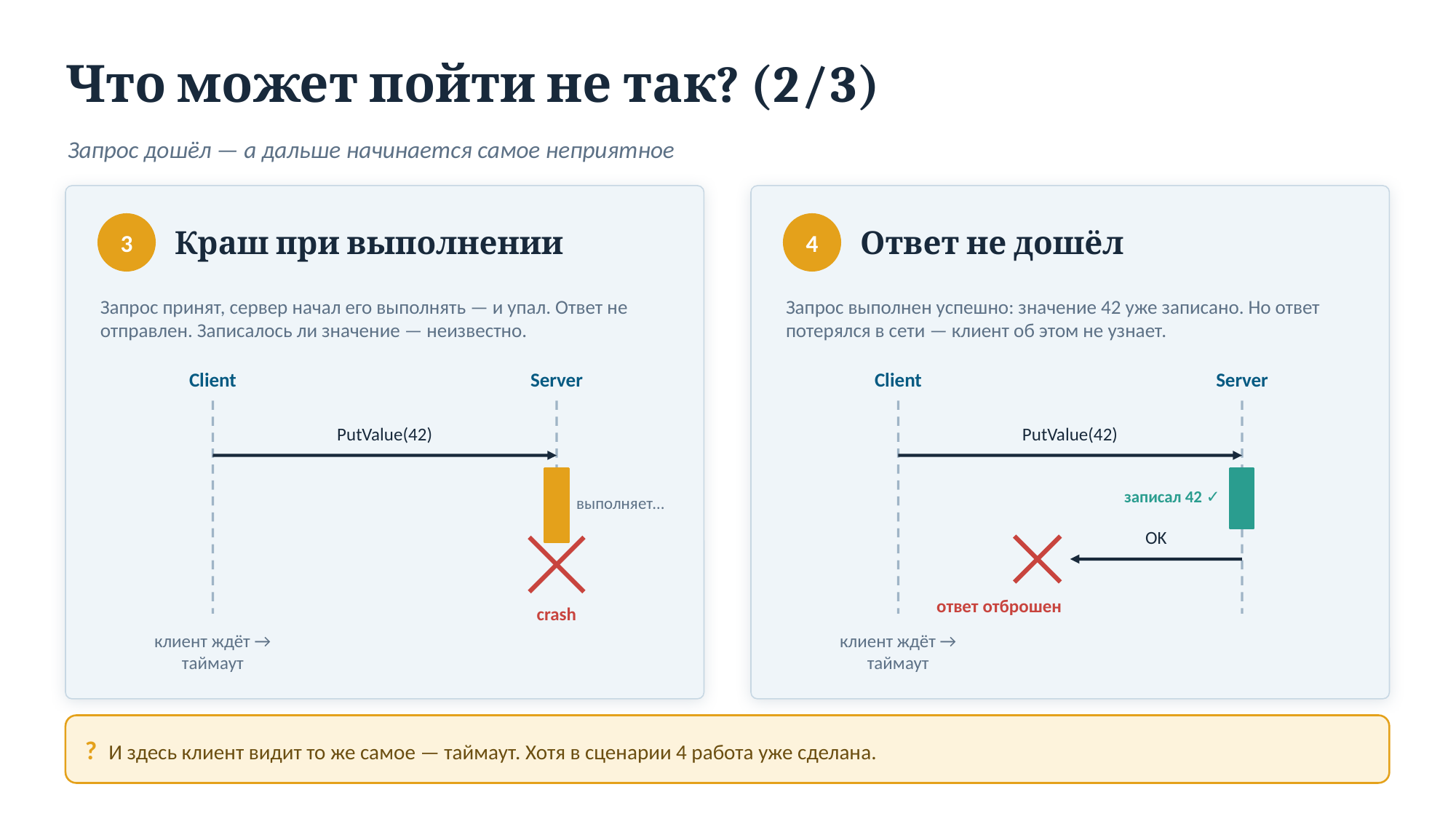

Что может пойти не так? (2/3)
Запрос дошёл — а дальше начинается самое неприятное

Краш при выполнении
Ответ не дошёл

3

4
Запрос принят, сервер начал его выполнять — и упал. Ответ не отправлен. Записалось ли значение — неизвестно.
Запрос выполнен успешно: значение 42 уже записано. Но ответ потерялся в сети — клиент об этом не узнает.
Client
Server
Client
Server

PutValue(42)
PutValue(42)

записал 42 ✓
выполняет…
OK

ответ отброшен
crash
клиент ждёт →
таймаут
клиент ждёт →
таймаут

?  И здесь клиент видит то же самое — таймаут. Хотя в сценарии 4 работа уже сделана.